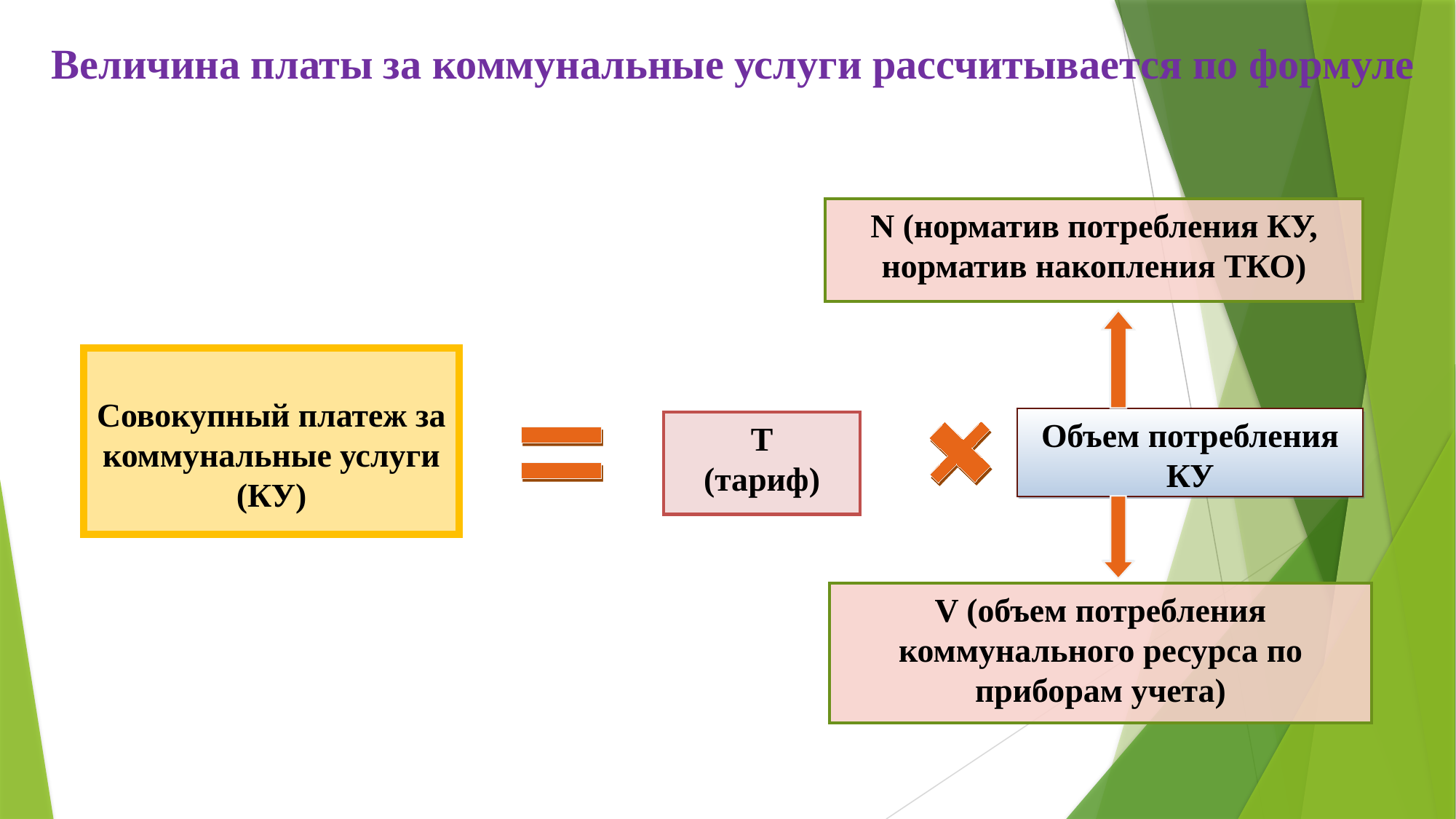

# Величина платы за коммунальные услуги рассчитывается по формуле
N (норматив потребления КУ, норматив накопления ТКО)

Объем потребления КУ

V (объем потребления коммунального ресурса по приборам учета)

Совокупный платеж за коммунальные услуги (КУ)
Т
(тариф)